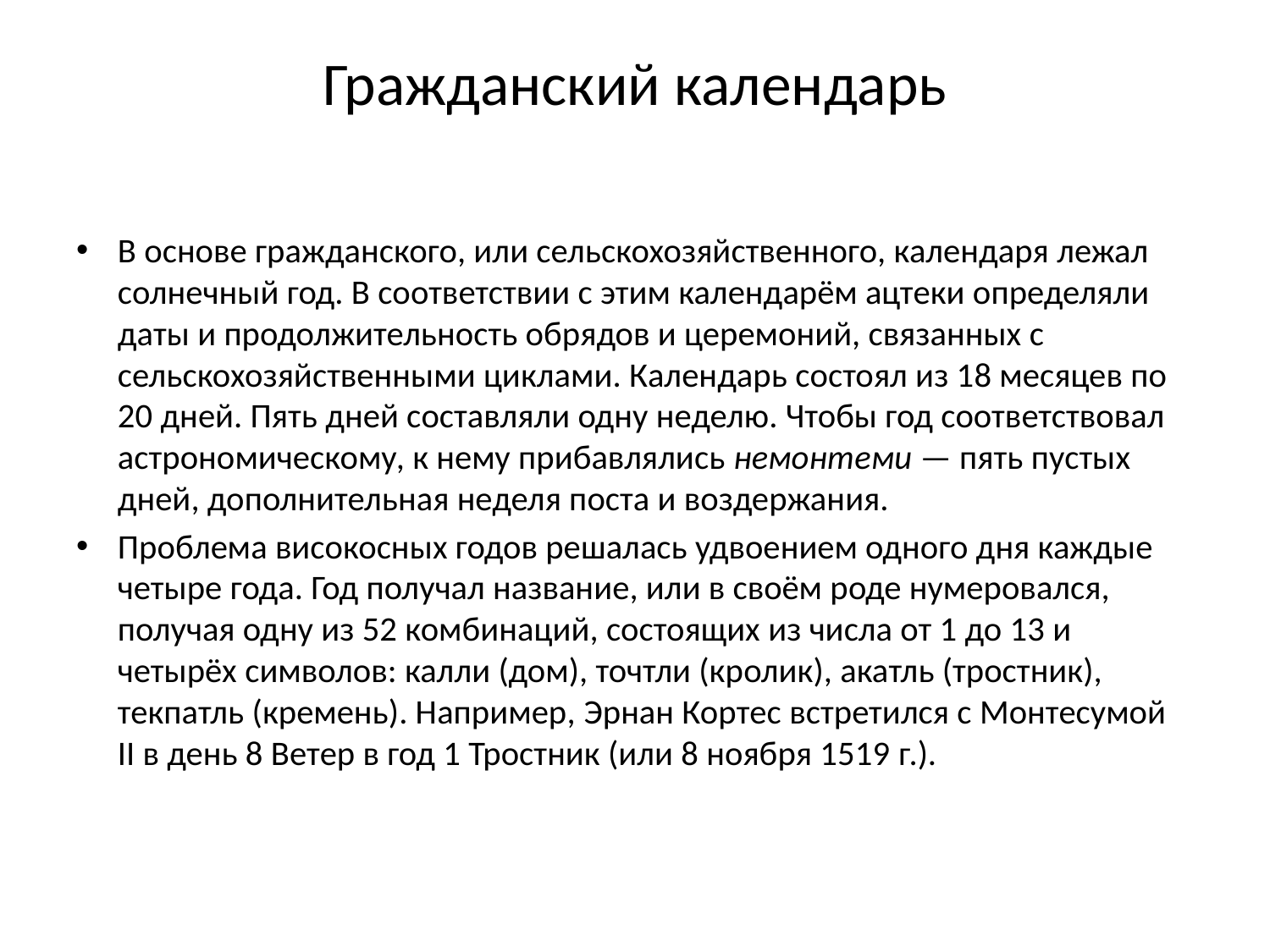

# Гражданский календарь
В основе гражданского, или сельскохозяйственного, календаря лежал солнечный год. В соответствии с этим календарём ацтеки определяли даты и продолжительность обрядов и церемоний, связанных с сельскохозяйственными циклами. Календарь состоял из 18 месяцев по 20 дней. Пять дней составляли одну неделю. Чтобы год соответствовал астрономическому, к нему прибавлялись немонтеми — пять пустых дней, дополнительная неделя поста и воздержания.
Проблема високосных годов решалась удвоением одного дня каждые четыре года. Год получал название, или в своём роде нумеровался, получая одну из 52 комбинаций, состоящих из числа от 1 до 13 и четырёх символов: калли (дом), точтли (кролик), акатль (тростник), текпатль (кремень). Например, Эрнан Кортес встретился с Монтесумой II в день 8 Ветер в год 1 Тростник (или 8 ноября 1519 г.).